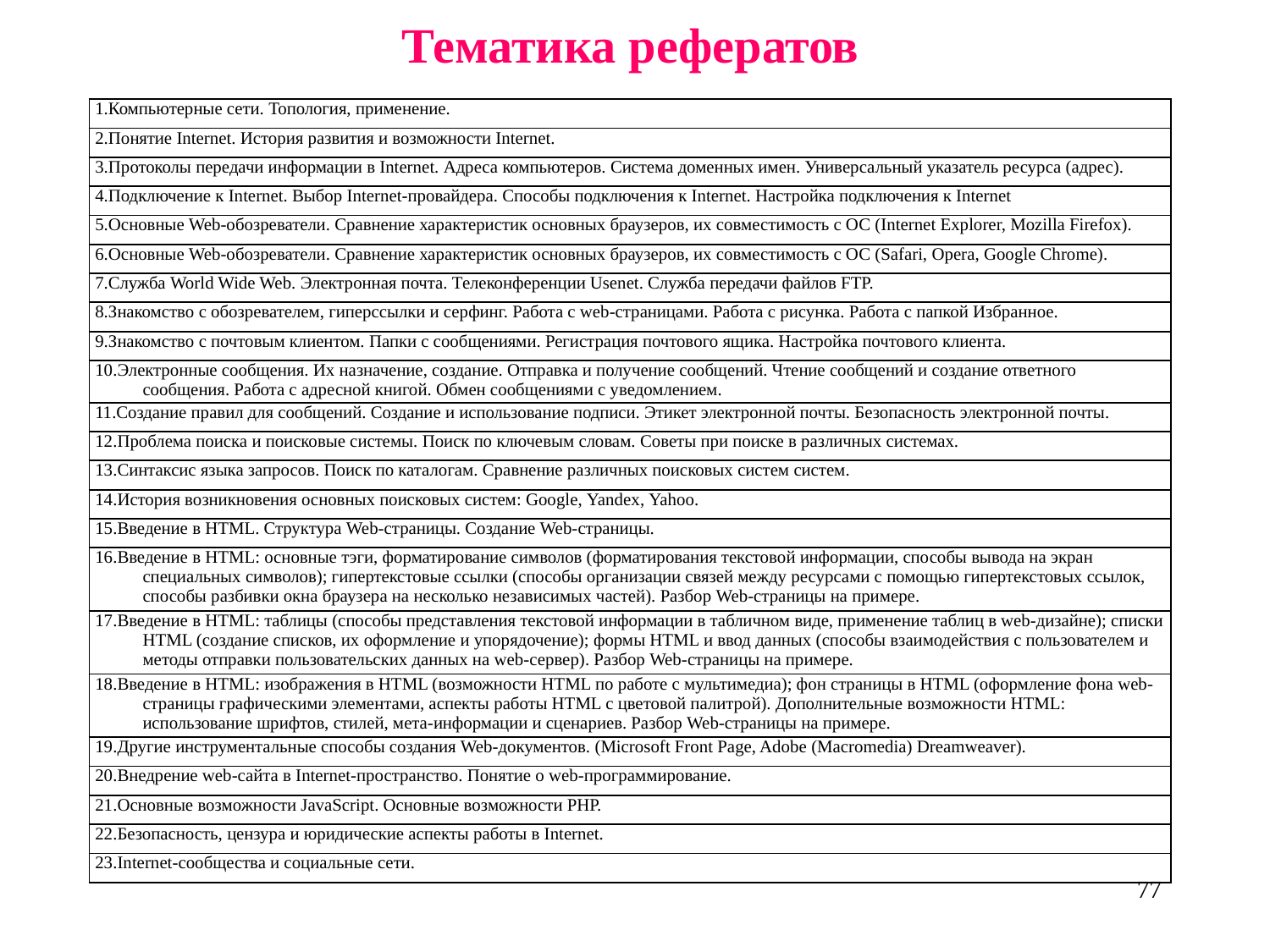

Тематика рефератов
| 1.Компьютерные сети. Топология, применение. |
| --- |
| 2.Понятие Internet. История развития и возможности Internet. |
| 3.Протоколы передачи информации в Internet. Адреса компьютеров. Система доменных имен. Универсальный указатель ресурса (адрес). |
| 4.Подключение к Internet. Выбор Internet-провайдера. Способы подключения к Internet. Настройка подключения к Internet |
| 5.Основные Web-обозреватели. Сравнение характеристик основных браузеров, их совместимость с ОС (Internet Explorer, Mozilla Firefox). |
| 6.Основные Web-обозреватели. Сравнение характеристик основных браузеров, их совместимость с ОС (Safari, Opera, Google Chrome). |
| 7.Служба World Wide Web. Электронная почта. Телеконференции Usenet. Служба передачи файлов FTP. |
| 8.Знакомство с обозревателем, гиперссылки и серфинг. Работа с web-страницами. Работа с рисунка. Работа с папкой Избранное. |
| 9.Знакомство с почтовым клиентом. Папки с сообщениями. Регистрация почтового ящика. Настройка почтового клиента. |
| 10.Электронные сообщения. Их назначение, создание. Отправка и получение сообщений. Чтение сообщений и создание ответного сообщения. Работа с адресной книгой. Обмен сообщениями с уведомлением. |
| 11.Создание правил для сообщений. Создание и использование подписи. Этикет электронной почты. Безопасность электронной почты. |
| 12.Проблема поиска и поисковые системы. Поиск по ключевым словам. Советы при поиске в различных системах. |
| 13.Синтаксис языка запросов. Поиск по каталогам. Сравнение различных поисковых систем систем. |
| 14.История возникновения основных поисковых систем: Google, Yandex, Yahoo. |
| 15.Введение в HTML. Структура Web-страницы. Создание Web-страницы. |
| 16.Введение в HTML: основные тэги, форматирование символов (форматирования текстовой информации, способы вывода на экран специальных символов); гипертекстовые ссылки (способы организации связей между ресурсами с помощью гипертекстовых ссылок, способы разбивки окна браузера на несколько независимых частей). Разбор Web-страницы на примере. |
| 17.Введение в HTML: таблицы (способы представления текстовой информации в табличном виде, применение таблиц в web-дизайне); списки HTML (создание списков, их оформление и упорядочение); формы HTML и ввод данных (способы взаимодействия с пользователем и методы отправки пользовательских данных на web-сервер). Разбор Web-страницы на примере. |
| 18.Введение в HTML: изображения в HTML (возможности HTML по работе с мультимедиа); фон страницы в HTML (оформление фона web-страницы графическими элементами, аспекты работы HTML с цветовой палитрой). Дополнительные возможности HTML: использование шрифтов, стилей, мета-информации и сценариев. Разбор Web-страницы на примере. |
| 19.Другие инструментальные способы создания Web-документов. (Microsoft Front Page, Adobe (Macromedia) Dreamweaver). |
| 20.Внедрение web-сайта в Internet-пространство. Понятие о web-программирование. |
| 21.Основные возможности JavaScript. Основные возможности РНР. |
| 22.Безопасность, цензура и юридические аспекты работы в Internet. |
| 23.Internet-сообщества и социальные сети. |
77